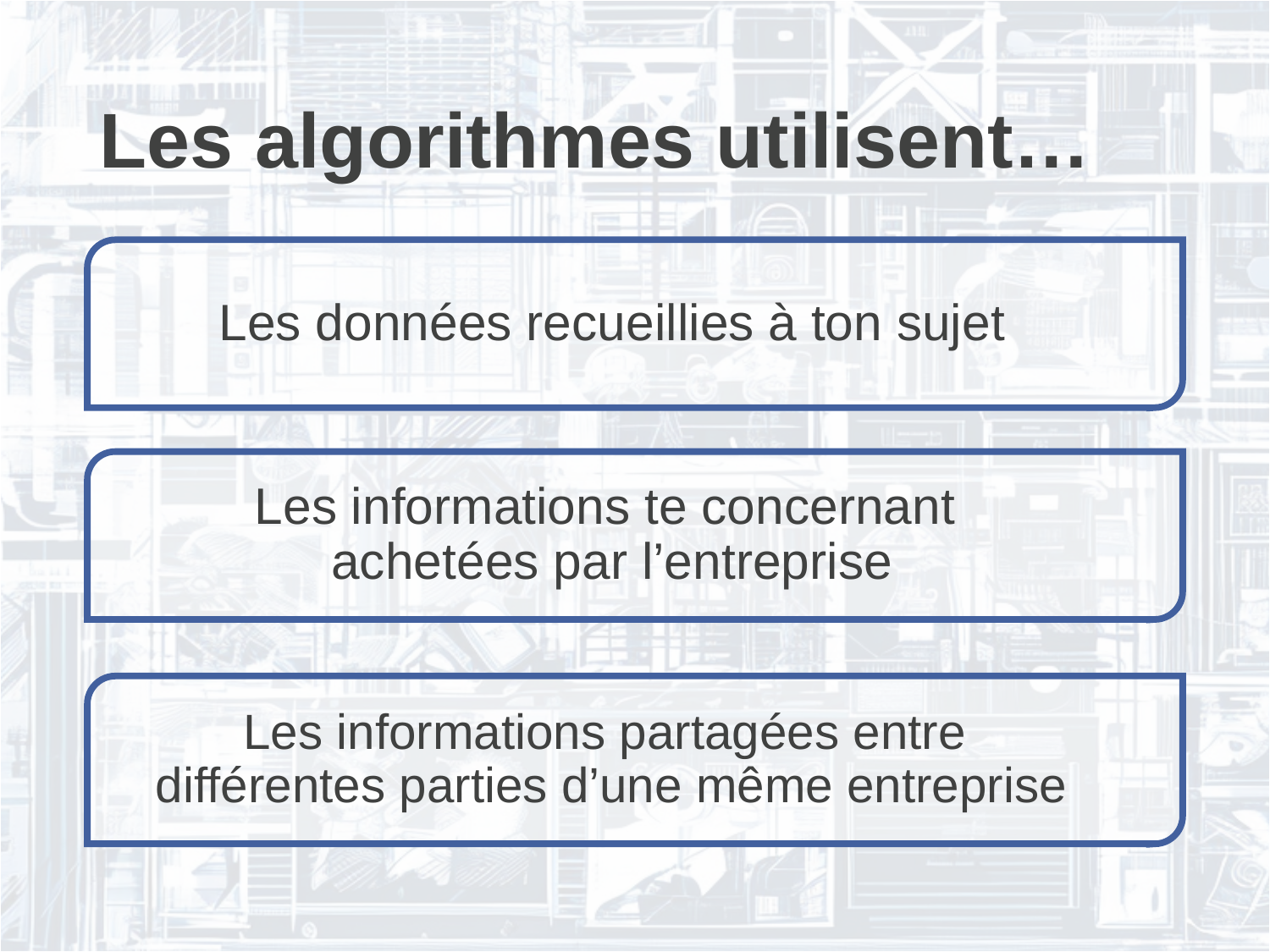

Les algorithmes utilisent…
Les données recueillies à ton sujet
Les informations te concernant
achetées par l’entreprise
Les informations partagées entre
différentes parties d’une même entreprise